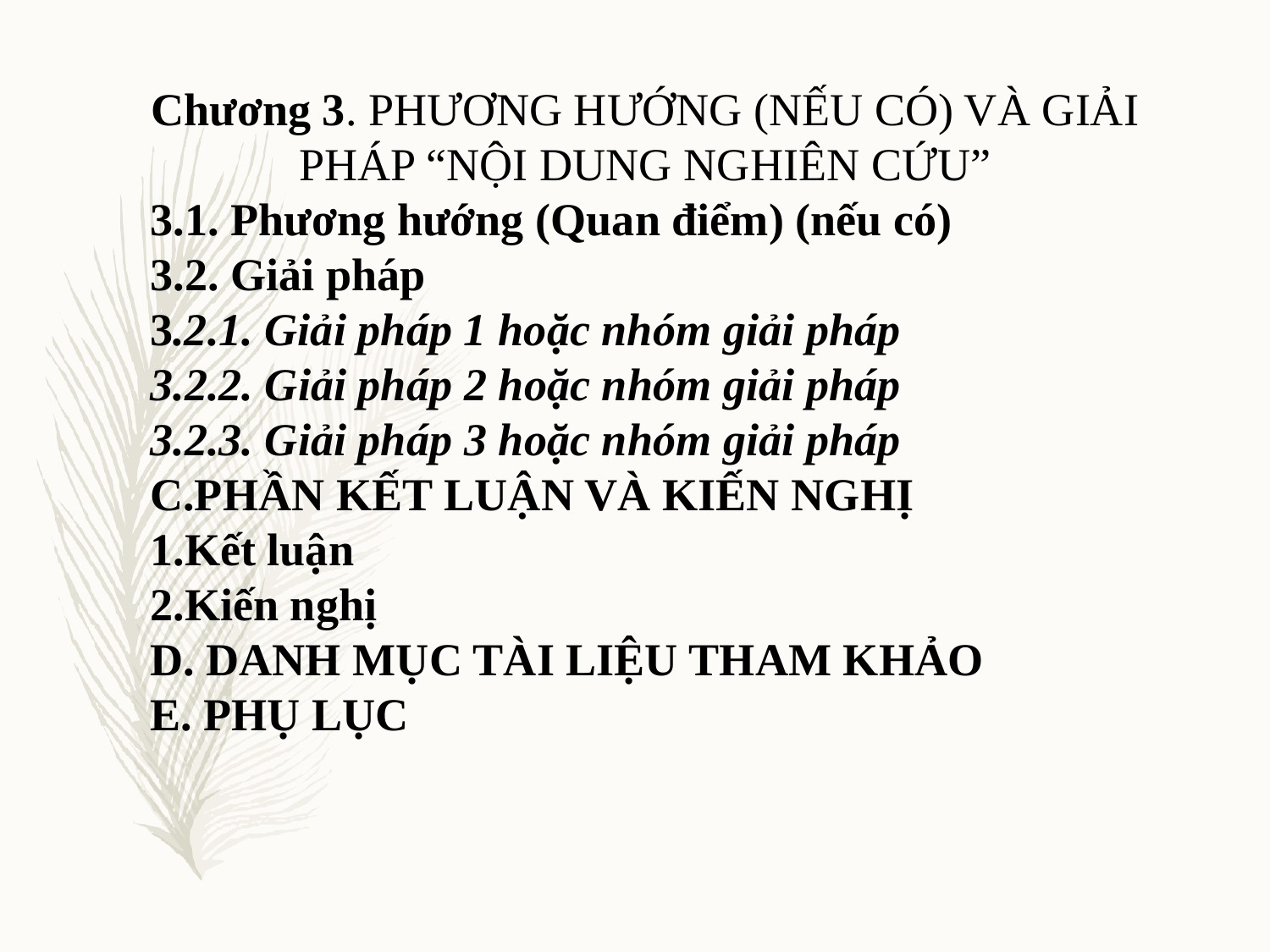

Chương 3. PHƯƠNG HƯỚNG (NẾU CÓ) VÀ GIẢI PHÁP “NỘI DUNG NGHIÊN CỨU”
3.1. Phương hướng (Quan điểm) (nếu có)
3.2. Giải pháp
3.2.1. Giải pháp 1 hoặc nhóm giải pháp
3.2.2. Giải pháp 2 hoặc nhóm giải pháp
3.2.3. Giải pháp 3 hoặc nhóm giải pháp
C.PHẦN KẾT LUẬN VÀ KIẾN NGHỊ
1.Kết luận
2.Kiến nghị
D. DANH MỤC TÀI LIỆU THAM KHẢO
E. PHỤ LỤC